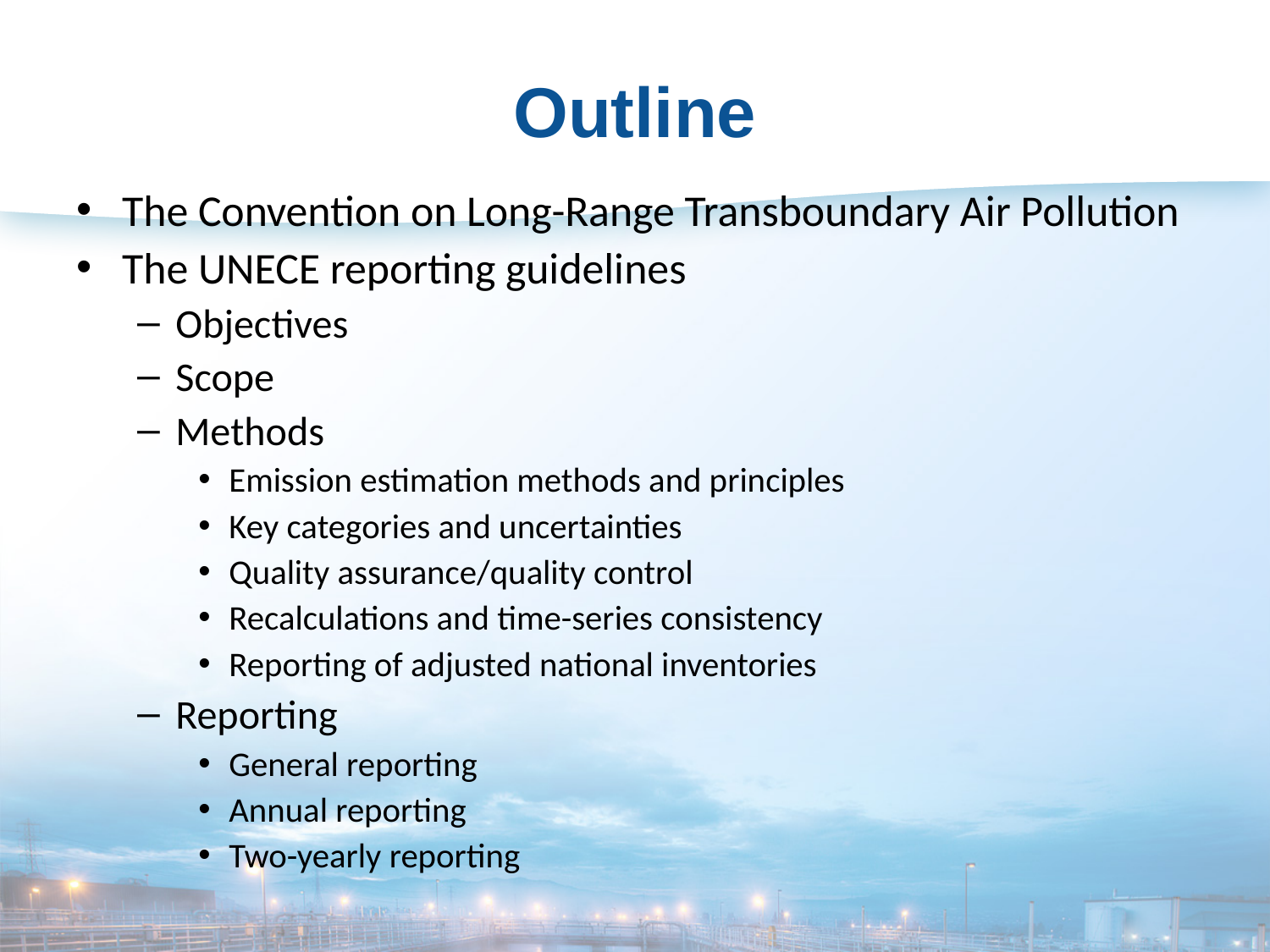

# Outline
The Convention on Long-Range Transboundary Air Pollution
The UNECE reporting guidelines
Objectives
Scope
Methods
Emission estimation methods and principles
Key categories and uncertainties
Quality assurance/quality control
Recalculations and time-series consistency
Reporting of adjusted national inventories
Reporting
General reporting
Annual reporting
Two-yearly reporting